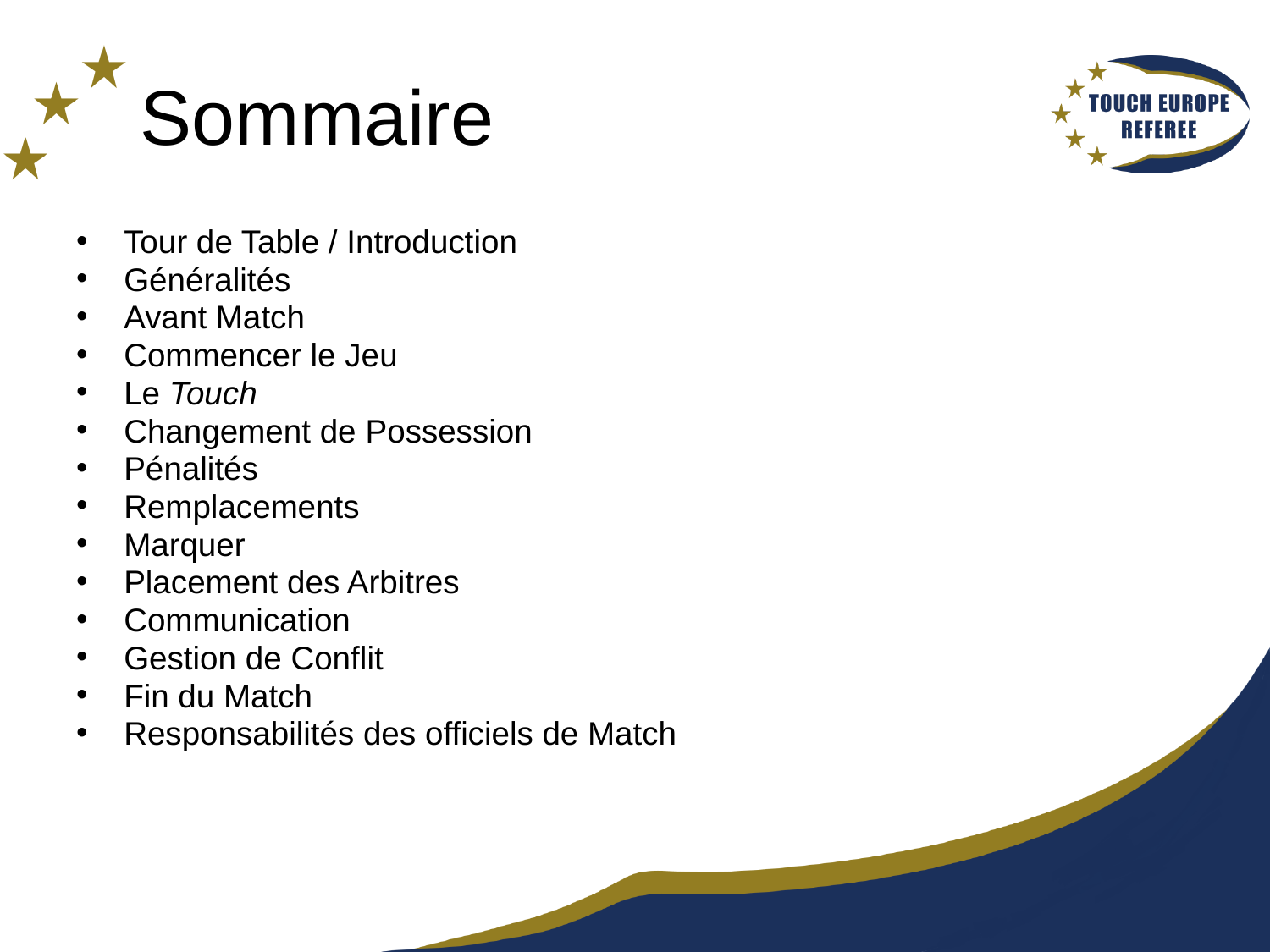

# Sommaire
Tour de Table / Introduction
Généralités
Avant Match
Commencer le Jeu
Le Touch
Changement de Possession
Pénalités
Remplacements
Marquer
Placement des Arbitres
Communication
Gestion de Conflit
Fin du Match
Responsabilités des officiels de Match